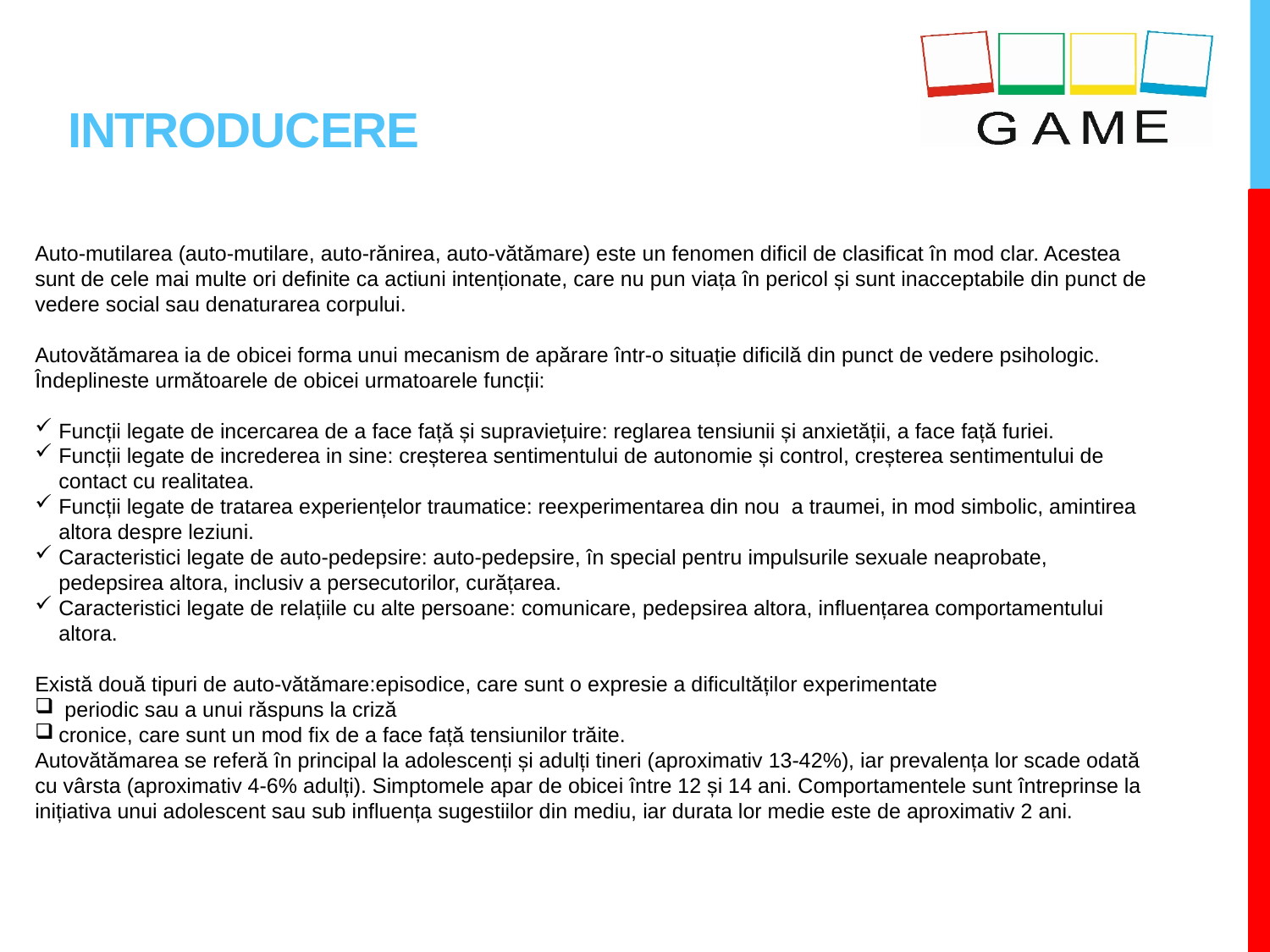

# IntroducERE
Auto-mutilarea (auto-mutilare, auto-rănirea, auto-vătămare) este un fenomen dificil de clasificat în mod clar. Acestea sunt de cele mai multe ori definite ca actiuni intenționate, care nu pun viața în pericol și sunt inacceptabile din punct de vedere social sau denaturarea corpului.

Autovătămarea ia de obicei forma unui mecanism de apărare într-o situație dificilă din punct de vedere psihologic. Îndeplineste următoarele de obicei urmatoarele funcții:

Funcții legate de incercarea de a face față și supraviețuire: reglarea tensiunii și anxietății, a face față furiei.
Funcții legate de increderea in sine: creșterea sentimentului de autonomie și control, creșterea sentimentului de contact cu realitatea.
Funcții legate de tratarea experiențelor traumatice: reexperimentarea din nou  a traumei, in mod simbolic, amintirea altora despre leziuni.
Caracteristici legate de auto-pedepsire: auto-pedepsire, în special pentru impulsurile sexuale neaprobate, pedepsirea altora, inclusiv a persecutorilor, curățarea.
Caracteristici legate de relațiile cu alte persoane: comunicare, pedepsirea altora, influențarea comportamentului altora.

Există două tipuri de auto-vătămare:episodice, care sunt o expresie a dificultăților experimentate
 periodic sau a unui răspuns la criză
cronice, care sunt un mod fix de a face față tensiunilor trăite.
Autovătămarea se referă în principal la adolescenți și adulți tineri (aproximativ 13-42%), iar prevalența lor scade odată cu vârsta (aproximativ 4-6% adulți). Simptomele apar de obicei între 12 și 14 ani. Comportamentele sunt întreprinse la inițiativa unui adolescent sau sub influența sugestiilor din mediu, iar durata lor medie este de aproximativ 2 ani.